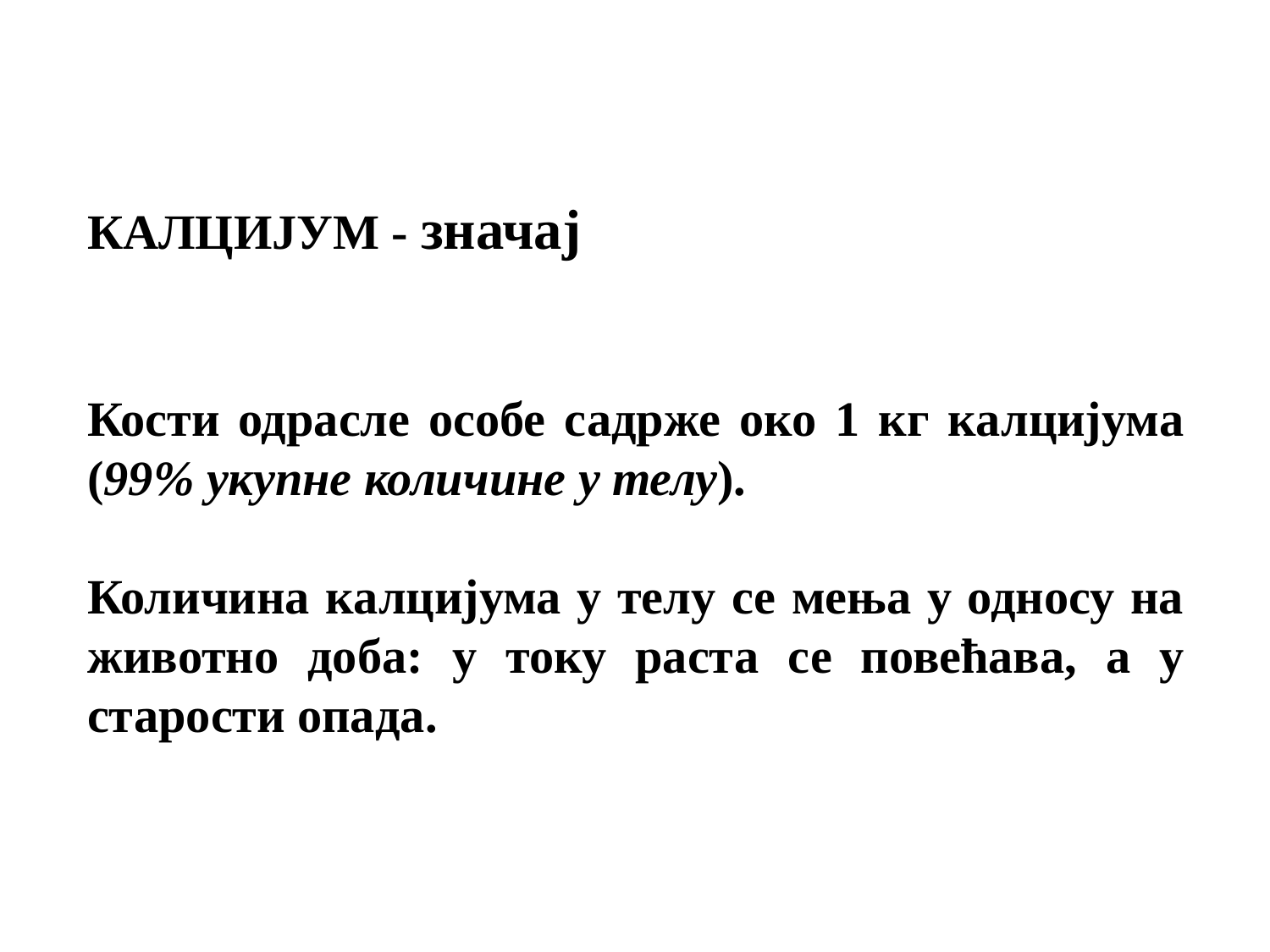

КАЛЦИЈУМ - значај

Кости одрасле особе садрже око 1 кг калцијума (99% укупне количине у телу).

Количина калцијума у телу се мења у односу на животно доба: у току раста се повећава, а у старости опада.